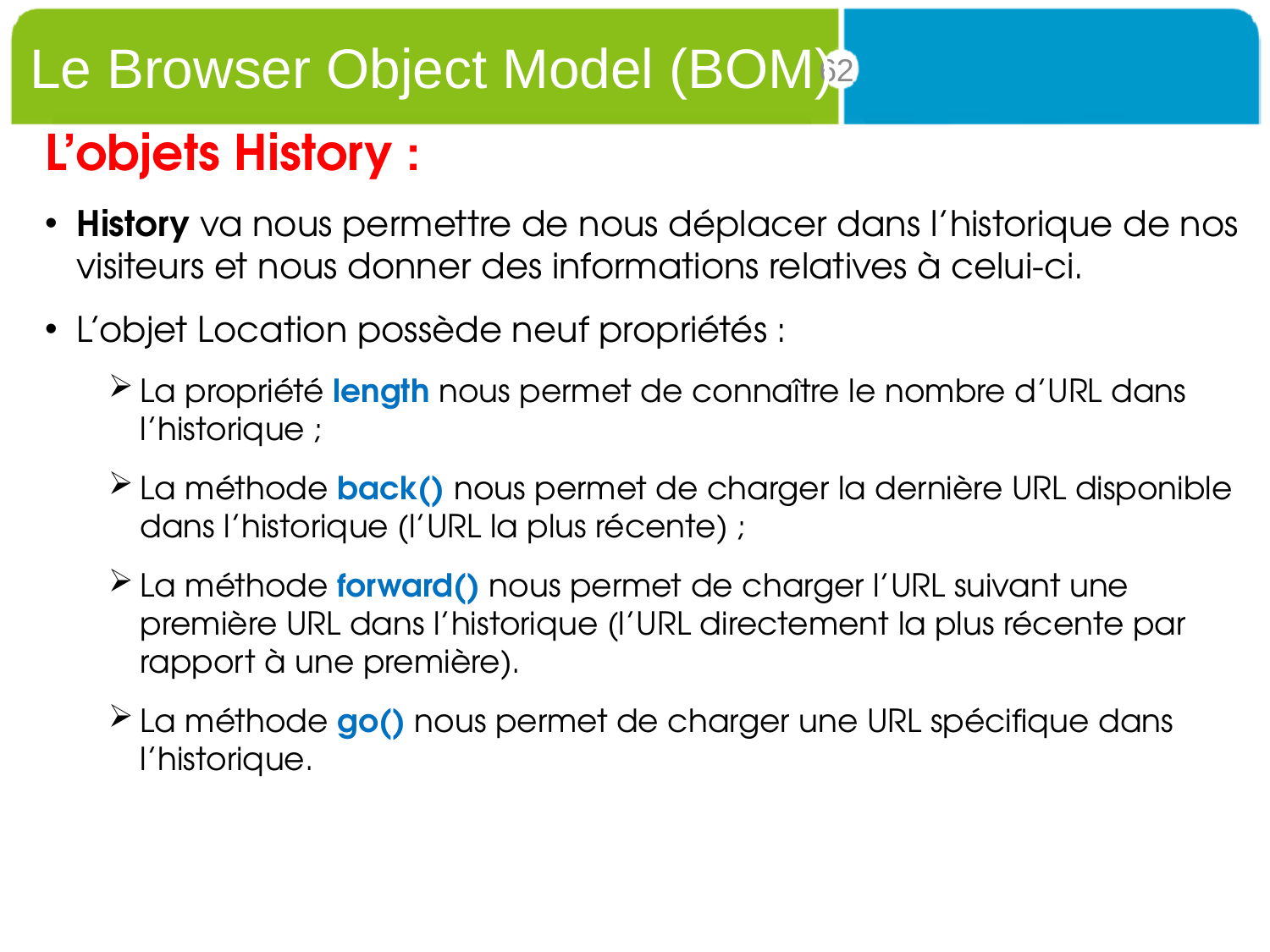

# Le Browser Object Model (BOM)
62
L’objets History :
History va nous permettre de nous déplacer dans l’historique de nos visiteurs et nous donner des informations relatives à celui-ci.
L’objet Location possède neuf propriétés :
La propriété length nous permet de connaître le nombre d’URL dans l’historique ;
La méthode back() nous permet de charger la dernière URL disponible dans l’historique (l’URL la plus récente) ;
La méthode forward() nous permet de charger l’URL suivant une première URL dans l’historique (l’URL directement la plus récente par rapport à une première).
La méthode go() nous permet de charger une URL spécifique dans l’historique.